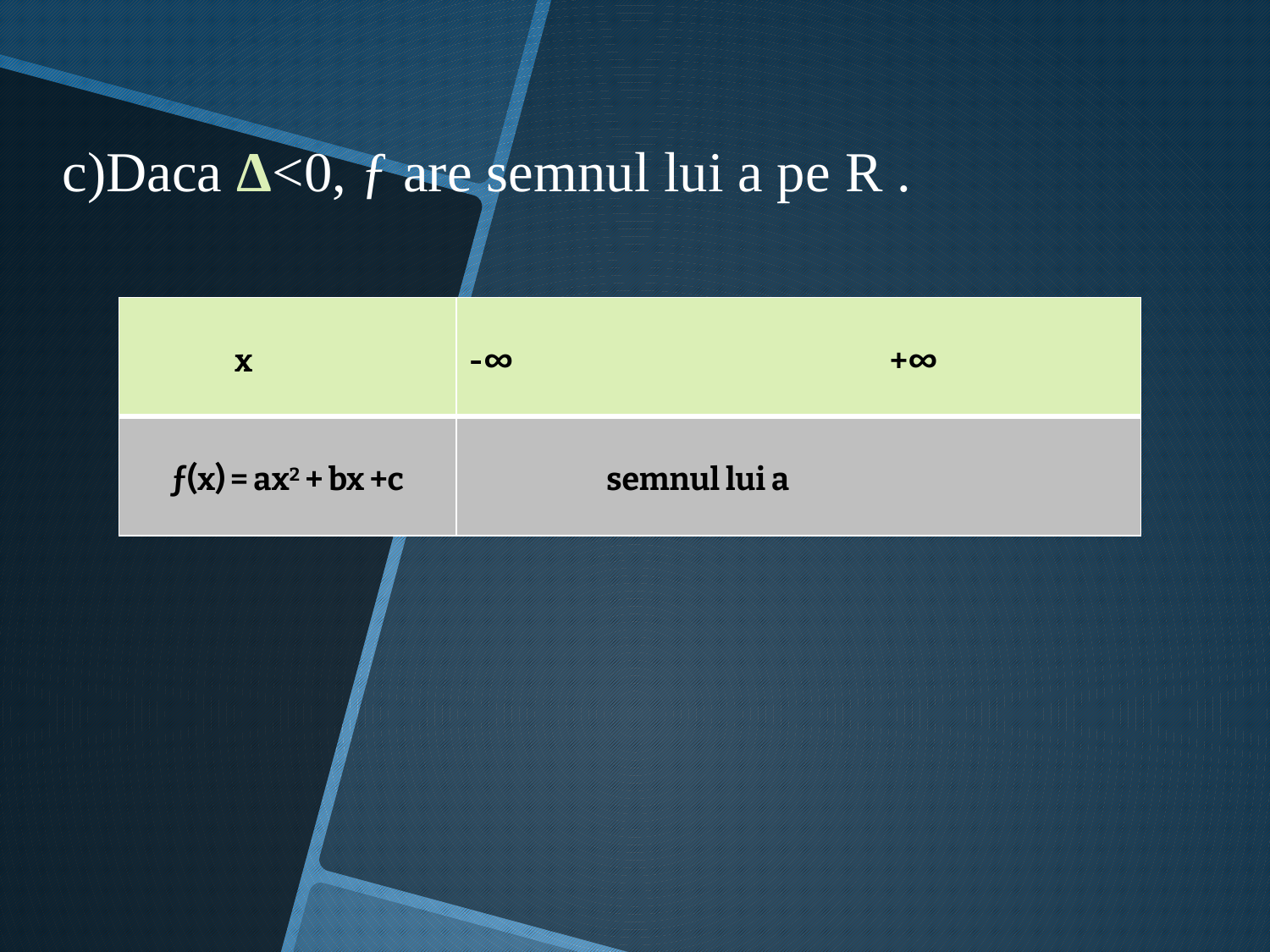

c)Daca Δ<0, ƒ are semnul lui a pe R .
| x | -∞ +∞ |
| --- | --- |
| ƒ(x) = ax2 + bx +c | semnul lui a |